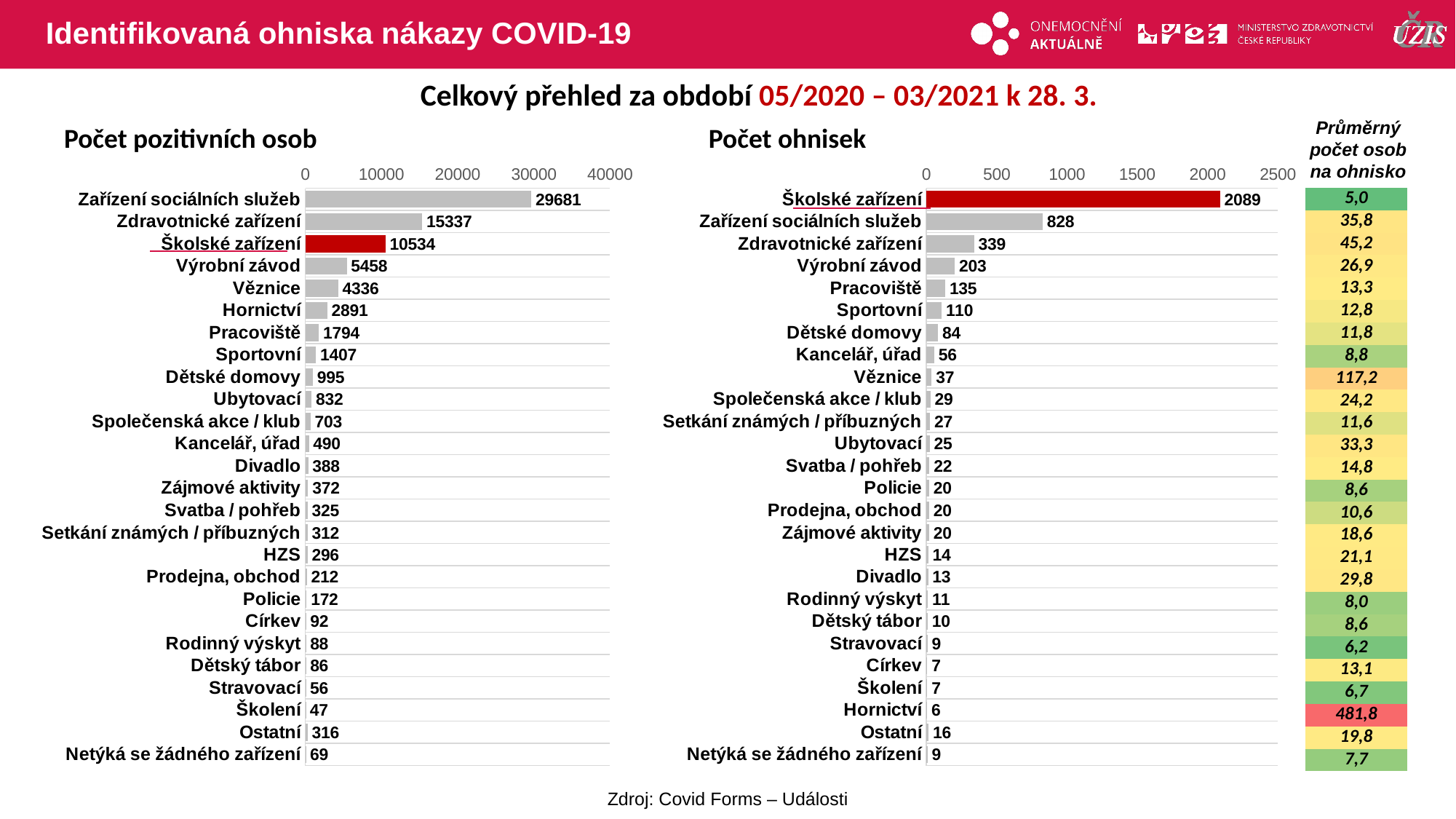

# Identifikovaná ohniska nákazy COVID-19
Celkový přehled za období 05/2020 – 03/2021 k 28. 3.
Průměrný počet osob na ohnisko
Počet pozitivních osob
Počet ohnisek

### Chart

| Category | osoby |
|---|---|
| Zařízení sociálních služeb | 29681.0 |
| Zdravotnické zařízení | 15337.0 |
| Školské zařízení | 10534.0 |
| Výrobní závod | 5458.0 |
| Věznice | 4336.0 |
| Hornictví | 2891.0 |
| Pracoviště | 1794.0 |
| Sportovní | 1407.0 |
| Dětské domovy | 995.0 |
| Ubytovací | 832.0 |
| Společenská akce / klub | 703.0 |
| Kancelář, úřad | 490.0 |
| Divadlo | 388.0 |
| Zájmové aktivity | 372.0 |
| Svatba / pohřeb | 325.0 |
| Setkání známých / příbuzných | 312.0 |
| HZS | 296.0 |
| Prodejna, obchod | 212.0 |
| Policie | 172.0 |
| Církev | 92.0 |
| Rodinný výskyt | 88.0 |
| Dětský tábor | 86.0 |
| Stravovací | 56.0 |
| Školení | 47.0 |
| Ostatní | 316.0 |
| Netýká se žádného zařízení | 69.0 |

### Chart

| Category | ohniska |
|---|---|
| Školské zařízení | 2089.0 |
| Zařízení sociálních služeb | 828.0 |
| Zdravotnické zařízení | 339.0 |
| Výrobní závod | 203.0 |
| Pracoviště | 135.0 |
| Sportovní | 110.0 |
| Dětské domovy | 84.0 |
| Kancelář, úřad | 56.0 |
| Věznice | 37.0 |
| Společenská akce / klub | 29.0 |
| Setkání známých / příbuzných | 27.0 |
| Ubytovací | 25.0 |
| Svatba / pohřeb | 22.0 |
| Policie | 20.0 |
| Prodejna, obchod | 20.0 |
| Zájmové aktivity | 20.0 |
| HZS | 14.0 |
| Divadlo | 13.0 |
| Rodinný výskyt | 11.0 |
| Dětský tábor | 10.0 |
| Stravovací | 9.0 |
| Církev | 7.0 |
| Školení | 7.0 |
| Hornictví | 6.0 |
| Ostatní | 16.0 |
| Netýká se žádného zařízení | 9.0 |
| 5,0 |
| --- |
| 35,8 |
| 45,2 |
| 26,9 |
| 13,3 |
| 12,8 |
| 11,8 |
| 8,8 |
| 117,2 |
| 24,2 |
| 11,6 |
| 33,3 |
| 14,8 |
| 8,6 |
| 10,6 |
| 18,6 |
| 21,1 |
| 29,8 |
| 8,0 |
| 8,6 |
| 6,2 |
| 13,1 |
| 6,7 |
| 481,8 |
| 19,8 |
| 7,7 |
Zdroj: Covid Forms – Události